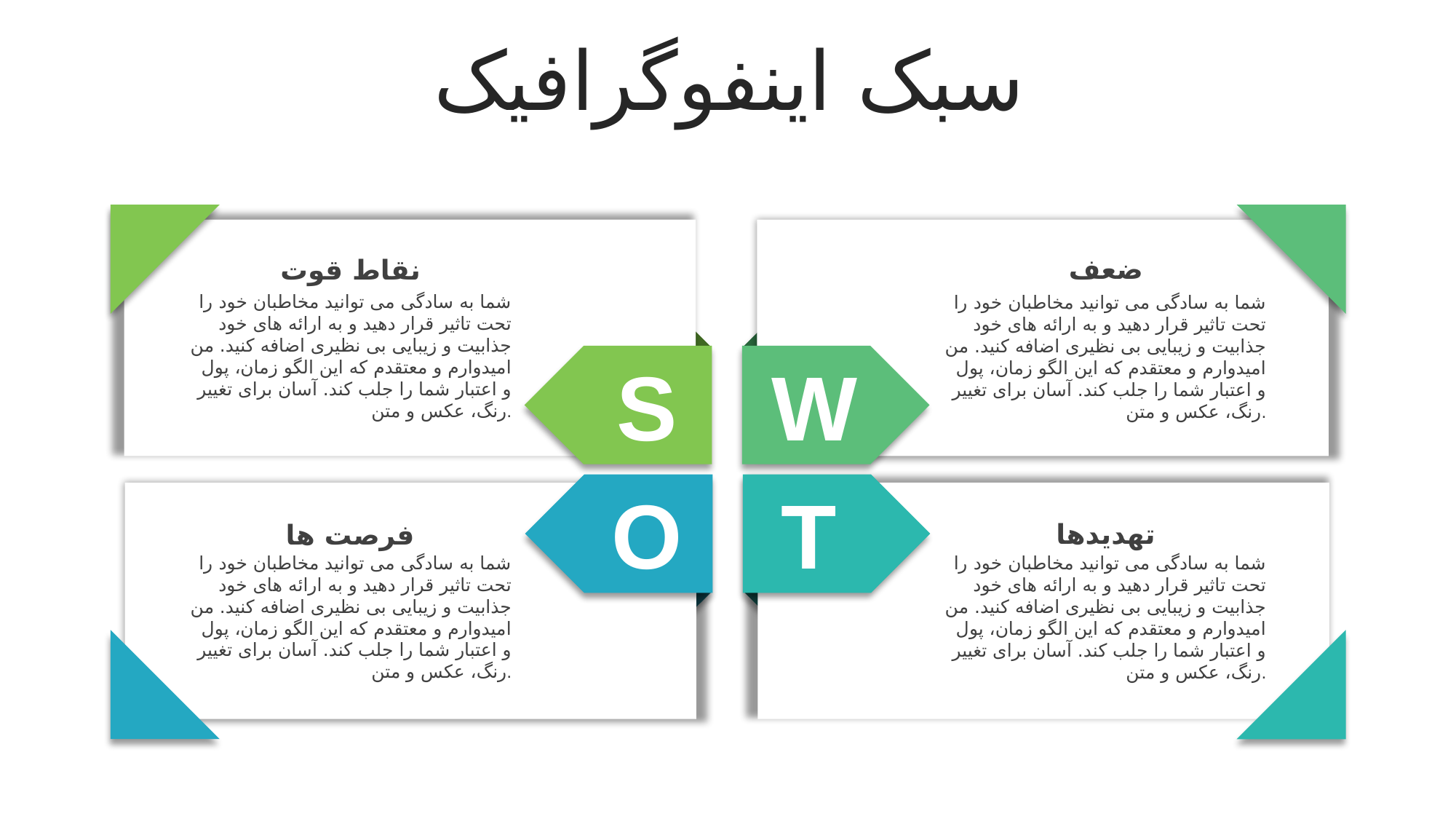

سبک اینفوگرافیک

ضعف
شما به سادگی می توانید مخاطبان خود را تحت تاثیر قرار دهید و به ارائه های خود جذابیت و زیبایی بی نظیری اضافه کنید. من امیدوارم و معتقدم که این الگو زمان، پول و اعتبار شما را جلب کند. آسان برای تغییر رنگ، عکس و متن.
نقاط قوت
شما به سادگی می توانید مخاطبان خود را تحت تاثیر قرار دهید و به ارائه های خود جذابیت و زیبایی بی نظیری اضافه کنید. من امیدوارم و معتقدم که این الگو زمان، پول و اعتبار شما را جلب کند. آسان برای تغییر رنگ، عکس و متن.

S
W

O
T

تهدیدها
شما به سادگی می توانید مخاطبان خود را تحت تاثیر قرار دهید و به ارائه های خود جذابیت و زیبایی بی نظیری اضافه کنید. من امیدوارم و معتقدم که این الگو زمان، پول و اعتبار شما را جلب کند. آسان برای تغییر رنگ، عکس و متن.
فرصت ها
شما به سادگی می توانید مخاطبان خود را تحت تاثیر قرار دهید و به ارائه های خود جذابیت و زیبایی بی نظیری اضافه کنید. من امیدوارم و معتقدم که این الگو زمان، پول و اعتبار شما را جلب کند. آسان برای تغییر رنگ، عکس و متن.